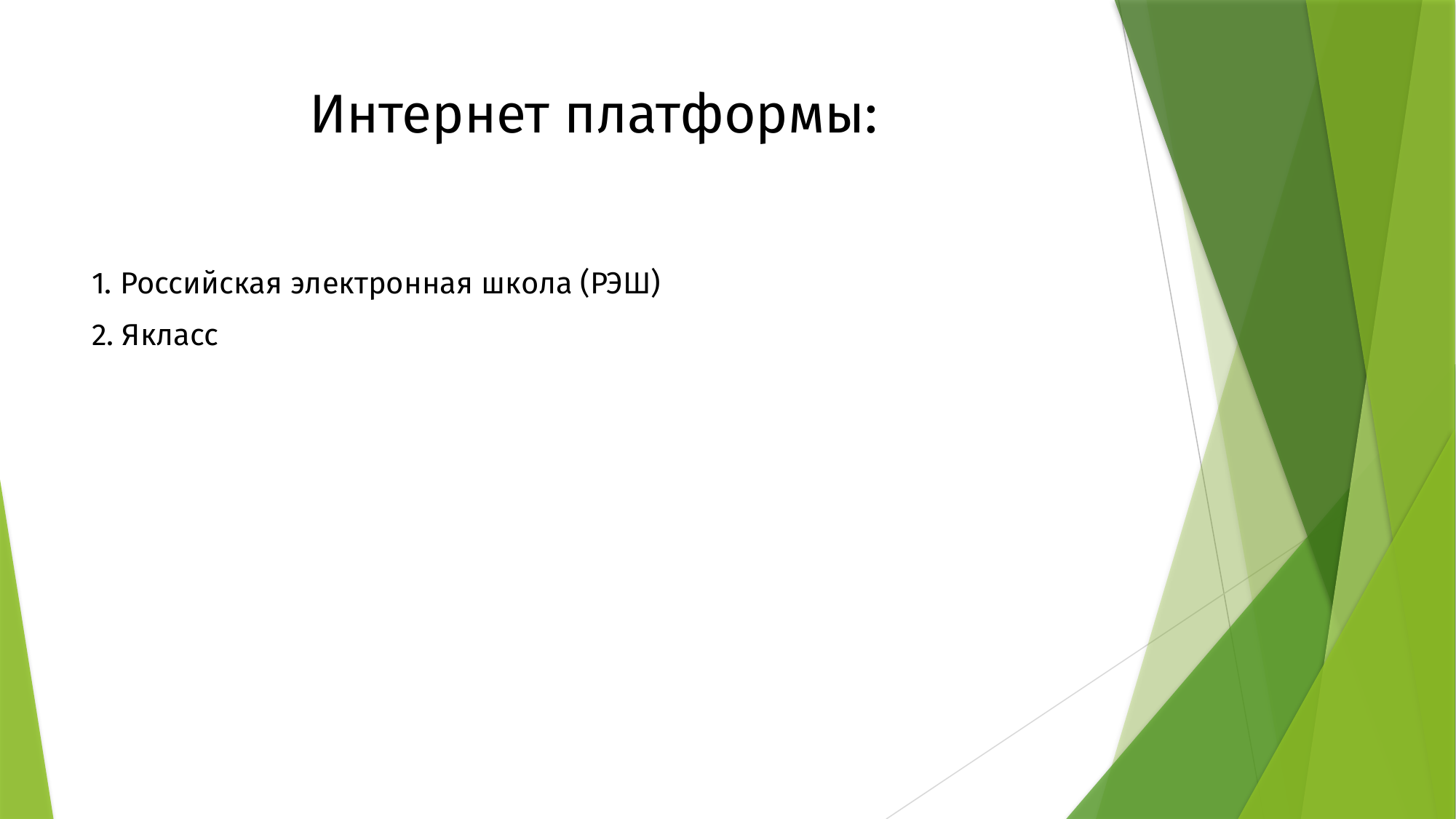

# Интернет платформы:
1. Российская электронная школа (РЭШ)
2. Якласс